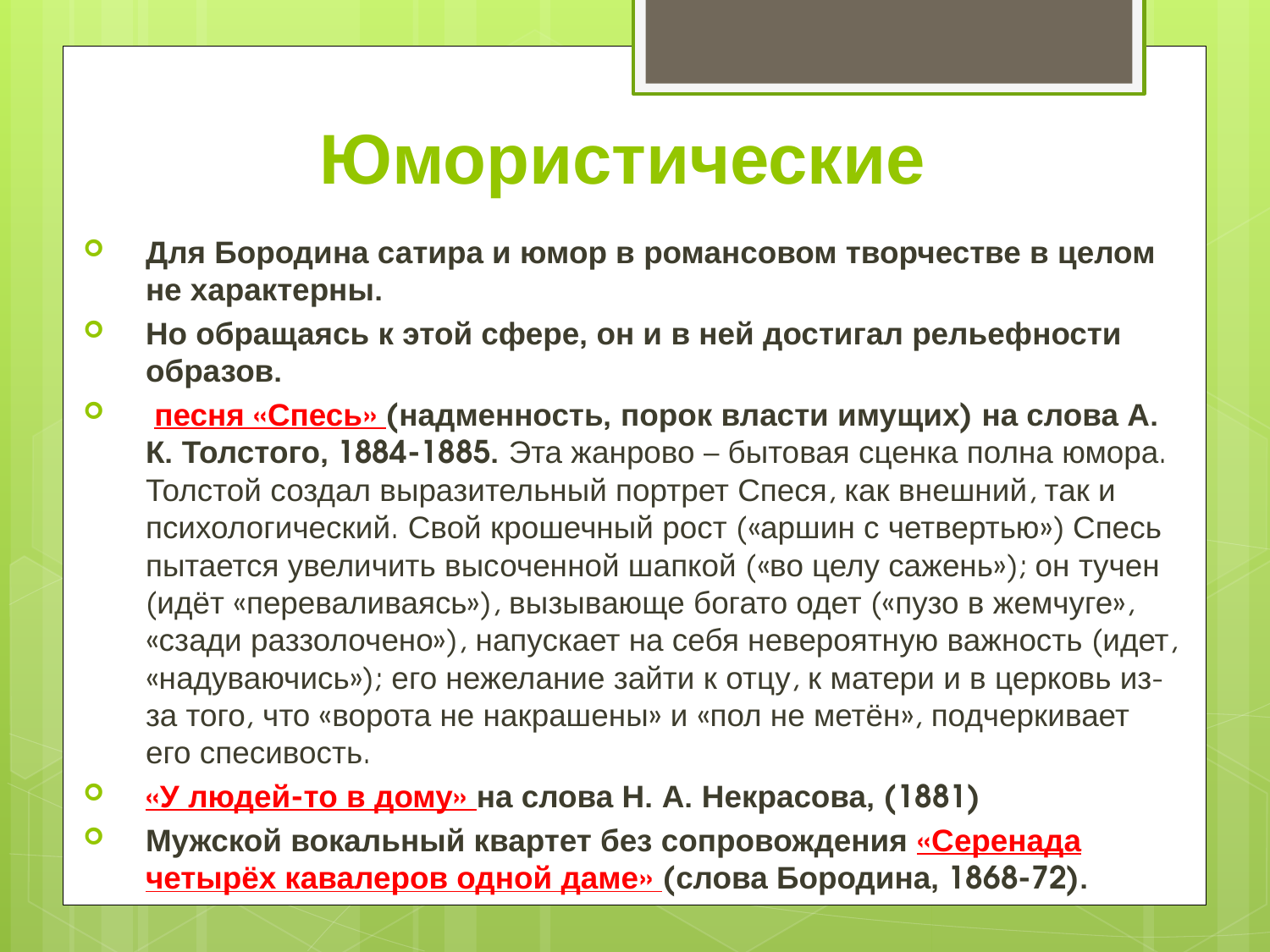

Юмористические
Для Бородина сатира и юмор в романсовом творчестве в целом не характерны.
Но обращаясь к этой сфере, он и в ней достигал рельефности образов.
 песня «Спесь» (надменность, порок власти имущих) на слова А. К. Толстого, 1884-1885. Эта жанрово – бытовая сценка полна юмора. Толстой создал выразительный портрет Спеся, как внешний, так и психологический. Свой крошечный рост («аршин с четвертью») Спесь пытается увеличить высоченной шапкой («во целу сажень»); он тучен (идёт «переваливаясь»), вызывающе богато одет («пузо в жемчуге», «сзади раззолочено»), напускает на себя невероятную важность (идет, «надуваючись»); его нежелание зайти к отцу, к матери и в церковь из-за того, что «ворота не накрашены» и «пол не метён», подчеркивает его спесивость.
«У людей-то в дому» на слова Н. А. Некрасова, (1881)
Мужской вокальный квартет без сопровождения «Серенада четырёх кавалеров одной даме» (слова Бородина, 1868-72).